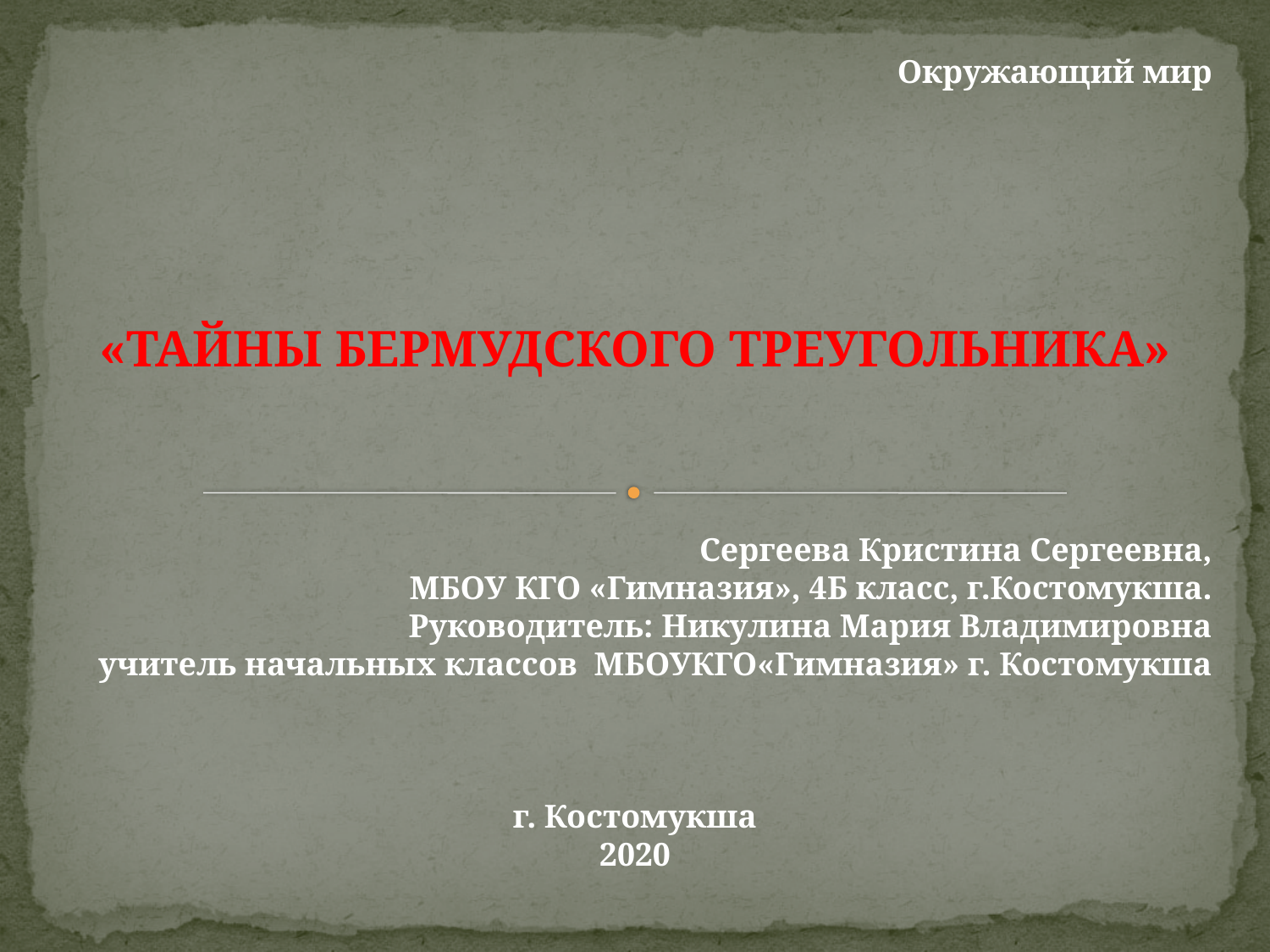

Окружающий мир

«ТАЙНЫ БЕРМУДСКОГО ТРЕУГОЛЬНИКА»

Сергеева Кристина Сергеевна,
МБОУ КГО «Гимназия», 4Б класс, г.Костомукша.
Руководитель: Никулина Мария Владимировна
учитель начальных классов  МБОУКГО«Гимназия» г. Костомукша

г. Костомукша
2020